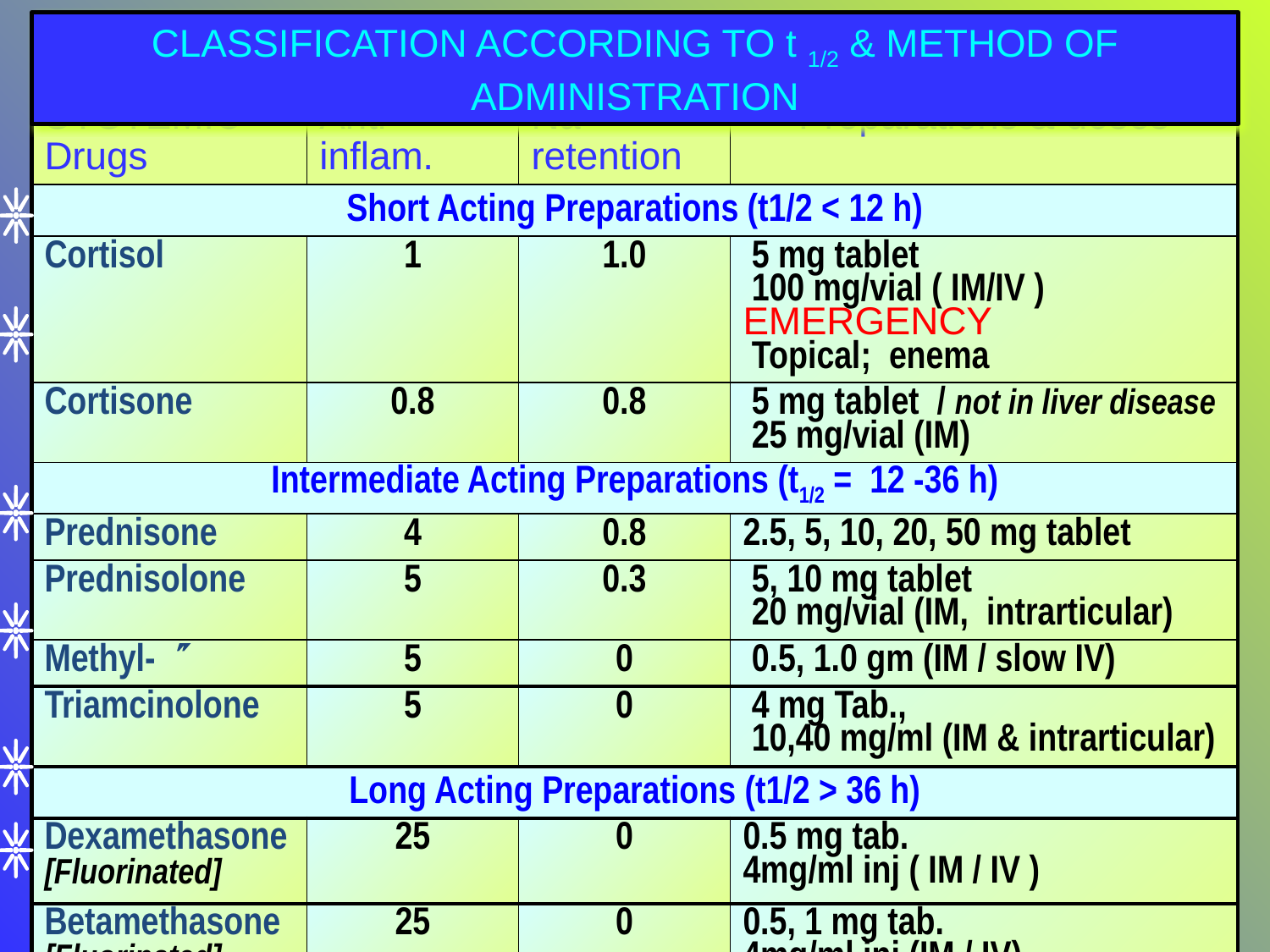

CLASSIFICATION ACCORDING TO t 1/2 & METHOD OF ADMINISTRATION
| SYSTEMIC Drugs | Anti-inflam. | Na retention | Preparations & doses |
| --- | --- | --- | --- |
| Short Acting Preparations (t1/2 < 12 h) |  |  |  |
| Cortisol | 1 | 1.0 | 5 mg tablet 100 mg/vial ( IM/IV ) EMERGENCY Topical; enema |
| Cortisone | 0.8 | 0.8 | 5 mg tablet / not in liver disease 25 mg/vial (IM) |
| Intermediate Acting Preparations (t1/2 = 12 -36 h) |  |  |  |
| Prednisone | 4 | 0.8 | 2.5, 5, 10, 20, 50 mg tablet |
| Prednisolone | 5 | 0.3 | 5, 10 mg tablet 20 mg/vial (IM, intrarticular) |
| Methyl- ″ | 5 | 0 | 0.5, 1.0 gm (IM / slow IV) |
| Triamcinolone | 5 | 0 | 4 mg Tab., 10,40 mg/ml (IM & intrarticular) |
| Long Acting Preparations (t1/2 > 36 h) |  |  |  |
| Dexamethasone [Fluorinated] | 25 | 0 | 0.5 mg tab. 4mg/ml inj ( IM / IV ) |
| Betamethasone [Fluorinated] | 25 | 0 | 0.5, 1 mg tab. 4mg/ml inj (IM / IV) |